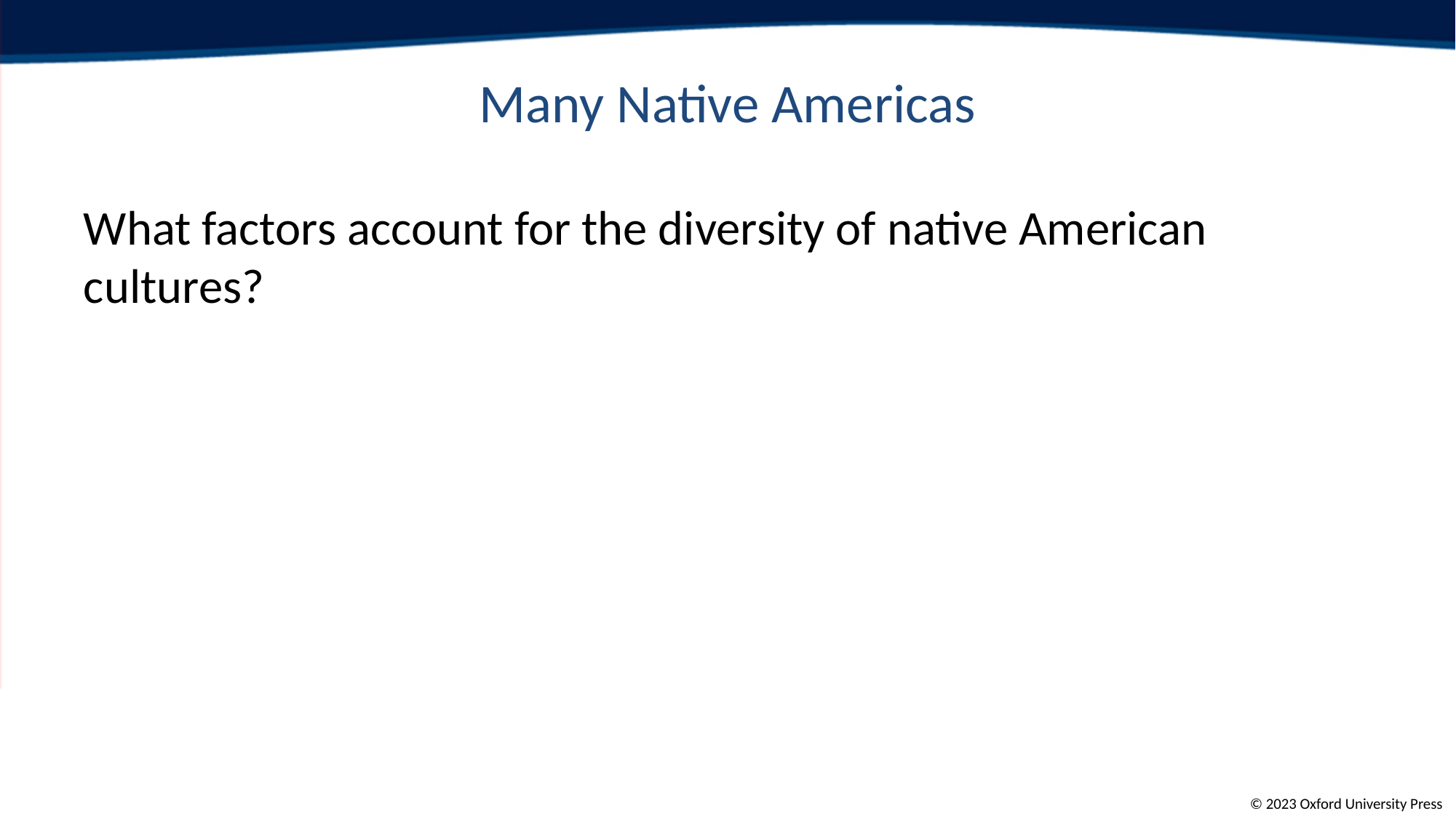

# Many Native Americas
What factors account for the diversity of native American cultures?
7